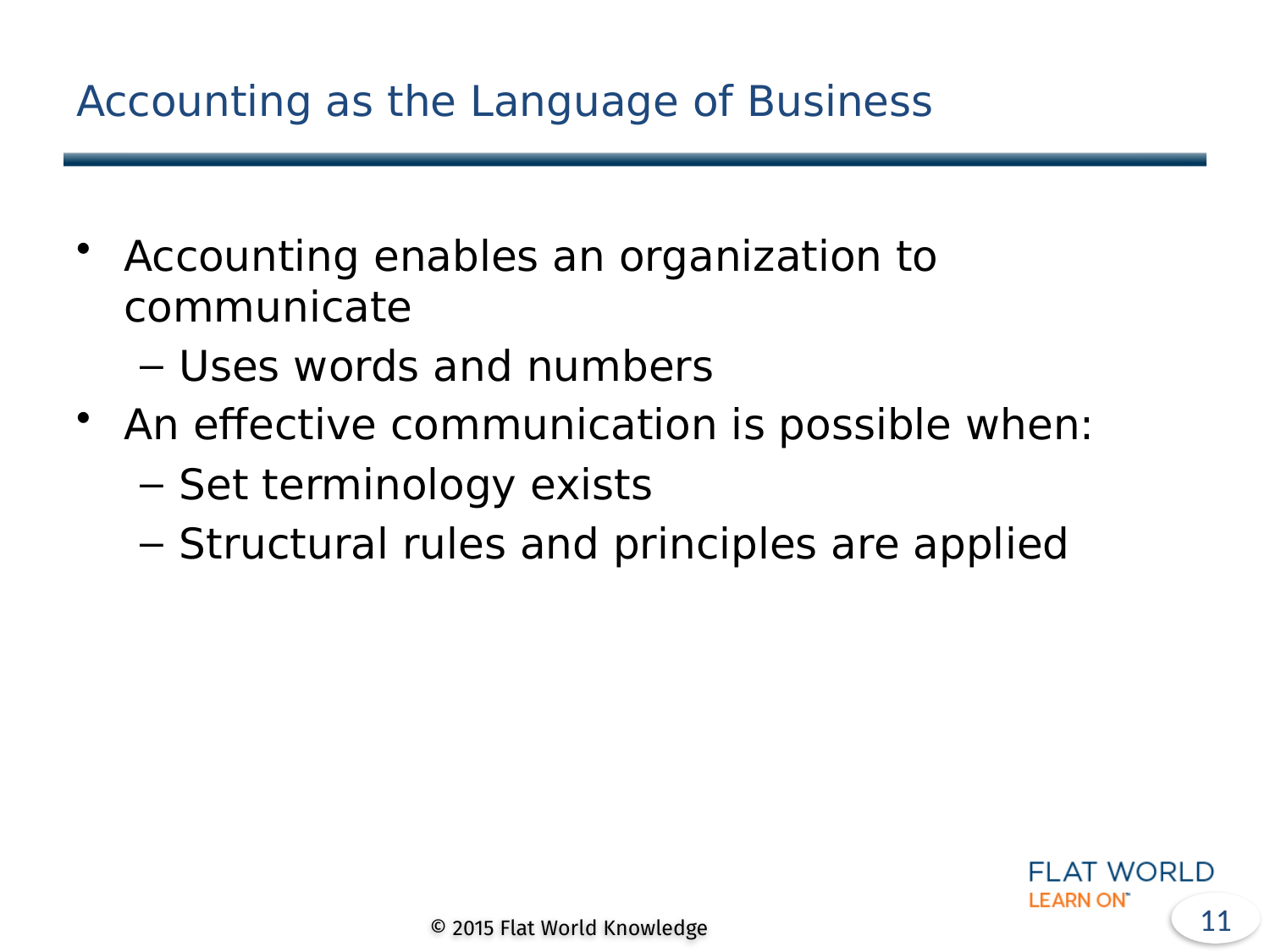

# Accounting as the Language of Business
Accounting enables an organization to communicate
Uses words and numbers
An effective communication is possible when:
Set terminology exists
Structural rules and principles are applied

11
© 2015 Flat World Knowledge